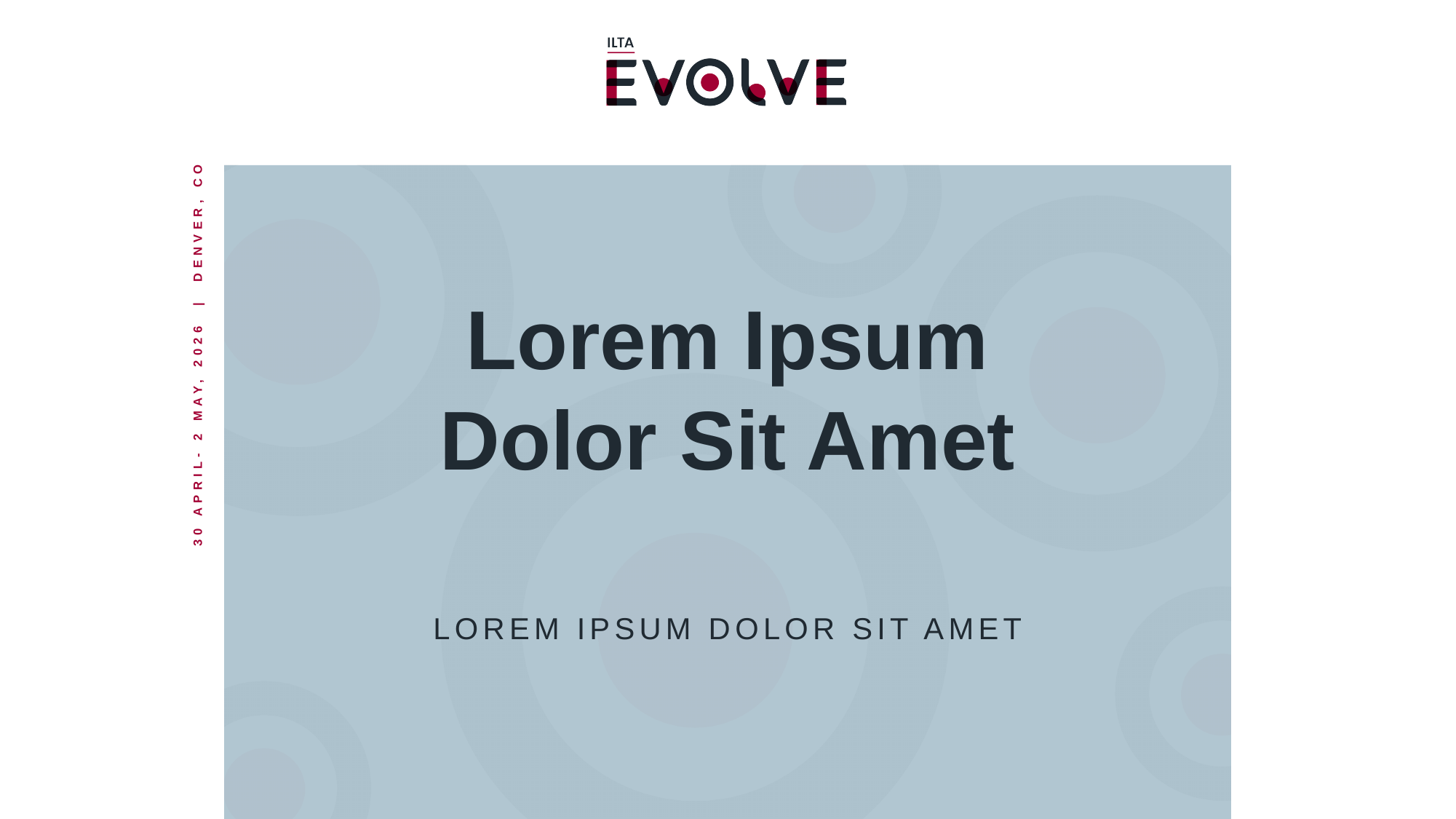

# Lorem Ipsum Dolor Sit Amet
30 APRIL- 2 MAY, 2026  |  DENVER, CO
LOREM IPSUM DOLOR SIT AMET